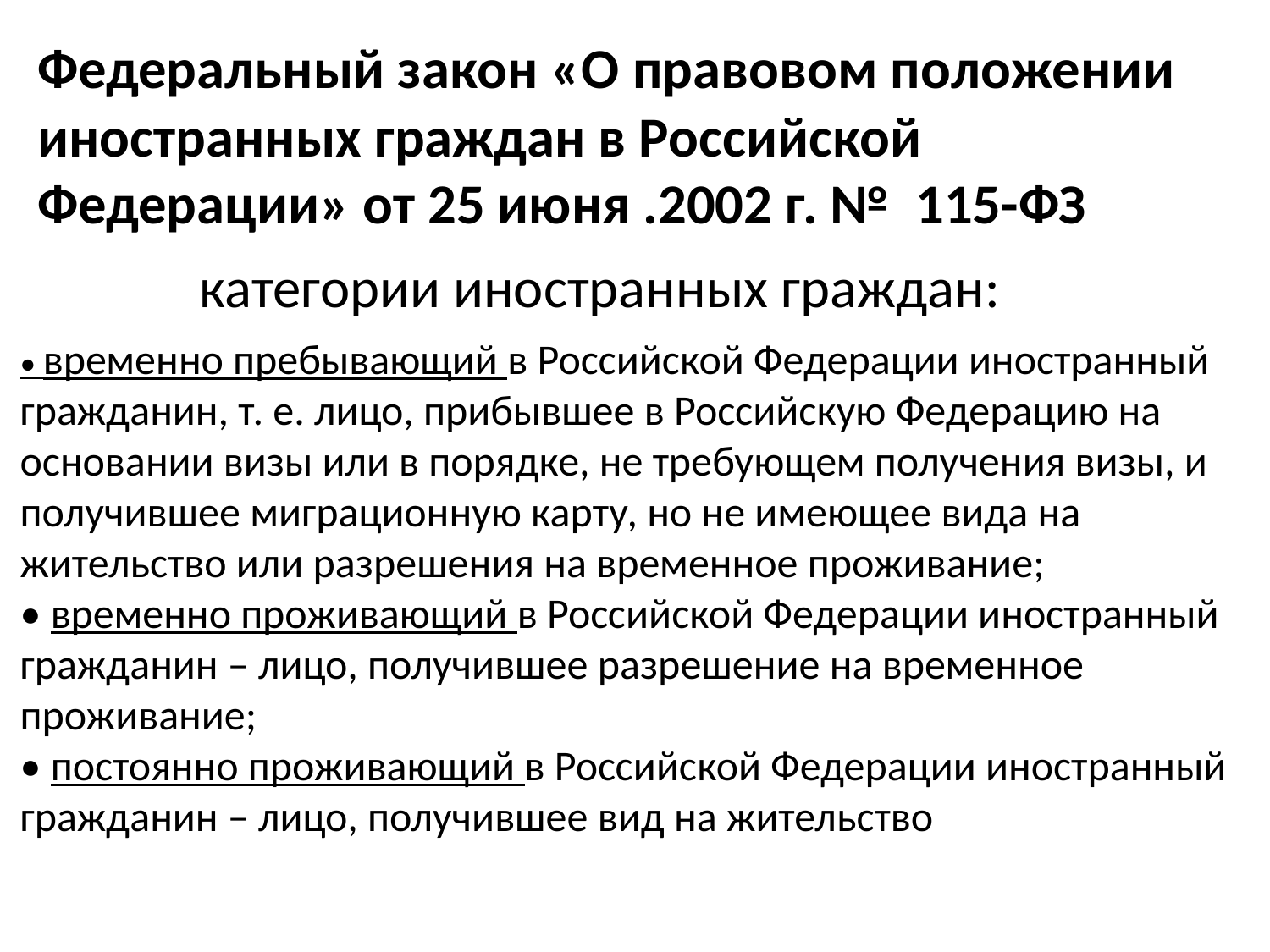

Федеральный закон «О правовом положении иностранных граждан в Российской Федерации» от 25 июня .2002 г. №  115-ФЗ
категории иностранных граждан:
• временно пребывающий в Российской Федерации иностранный гражданин, т. е. лицо, прибывшее в Российскую Федерацию на основании визы или в порядке, не требующем получения визы, и получившее миграционную карту, но не имеющее вида на жительство или разрешения на временное проживание;
• временно проживающий в Российской Федерации иностранный гражданин – лицо, получившее разрешение на временное проживание;
• постоянно проживающий в Российской Федерации иностранный гражданин – лицо, получившее вид на жительство